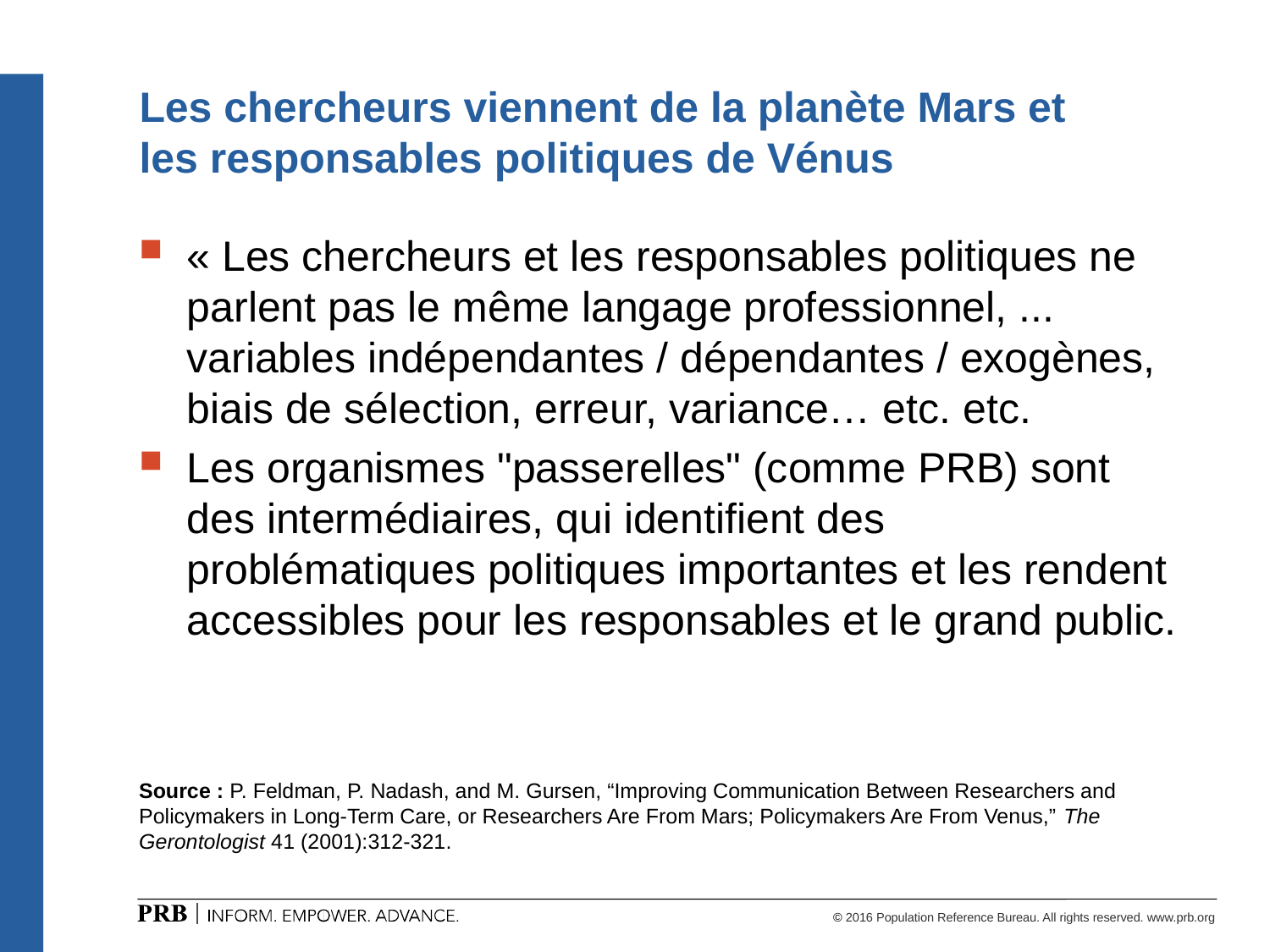

# Les chercheurs viennent de la planète Mars et les responsables politiques de Vénus
« Les chercheurs et les responsables politiques ne parlent pas le même langage professionnel, ... variables indépendantes / dépendantes / exogènes, biais de sélection, erreur, variance… etc. etc.
Les organismes "passerelles" (comme PRB) sont des intermédiaires, qui identifient des problématiques politiques importantes et les rendent accessibles pour les responsables et le grand public.
Source : P. Feldman, P. Nadash, and M. Gursen, “Improving Communication Between Researchers and Policymakers in Long-Term Care, or Researchers Are From Mars; Policymakers Are From Venus,” The Gerontologist 41 (2001):312-321.